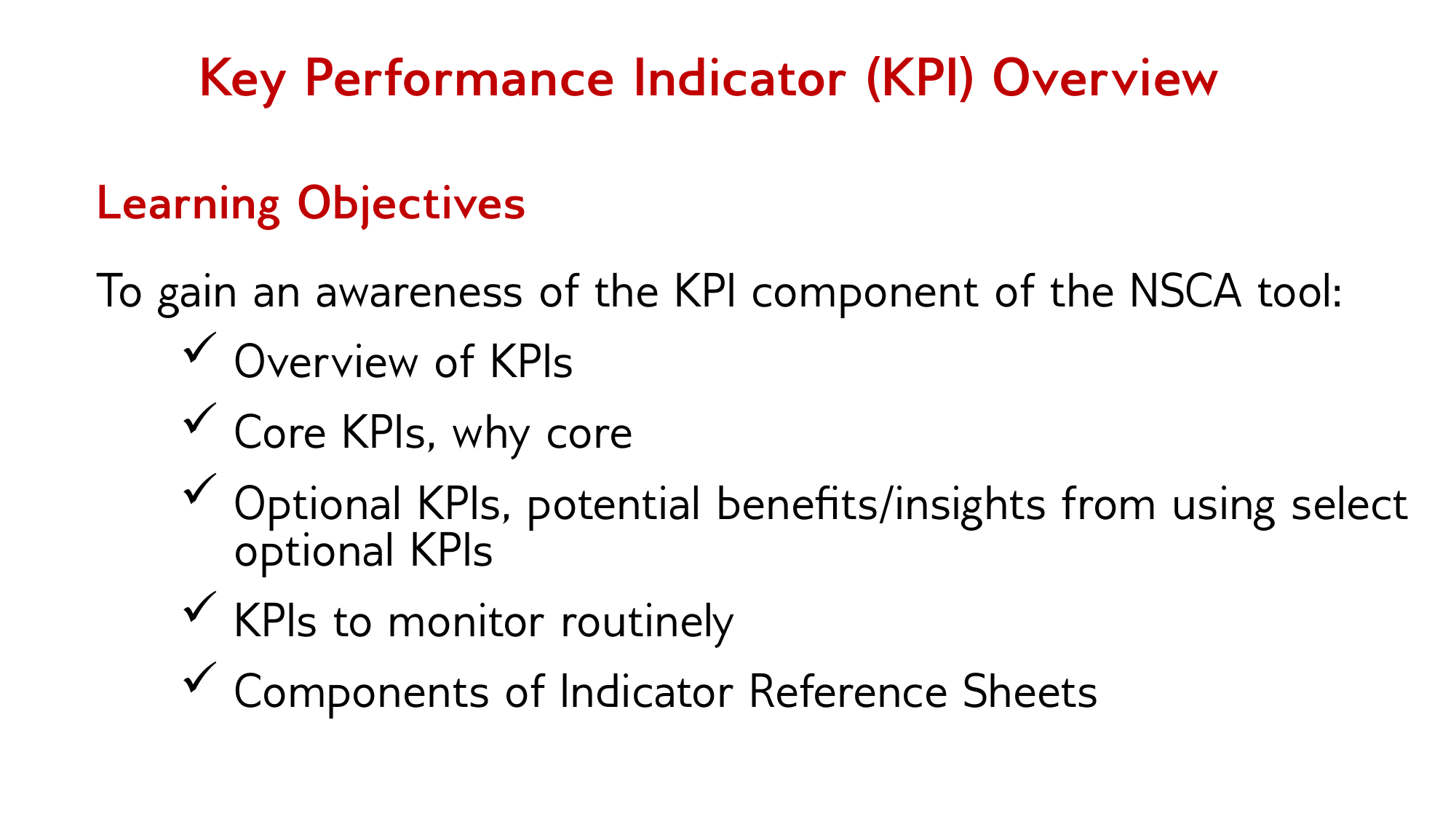

# Key Performance Indicator (KPI) Overview
Learning Objectives

To gain an awareness of the KPI component of the NSCA tool:
Overview of KPIs
Core KPIs, why core
Optional KPIs, potential benefits/insights from using select optional KPIs
KPIs to monitor routinely
Components of Indicator Reference Sheets